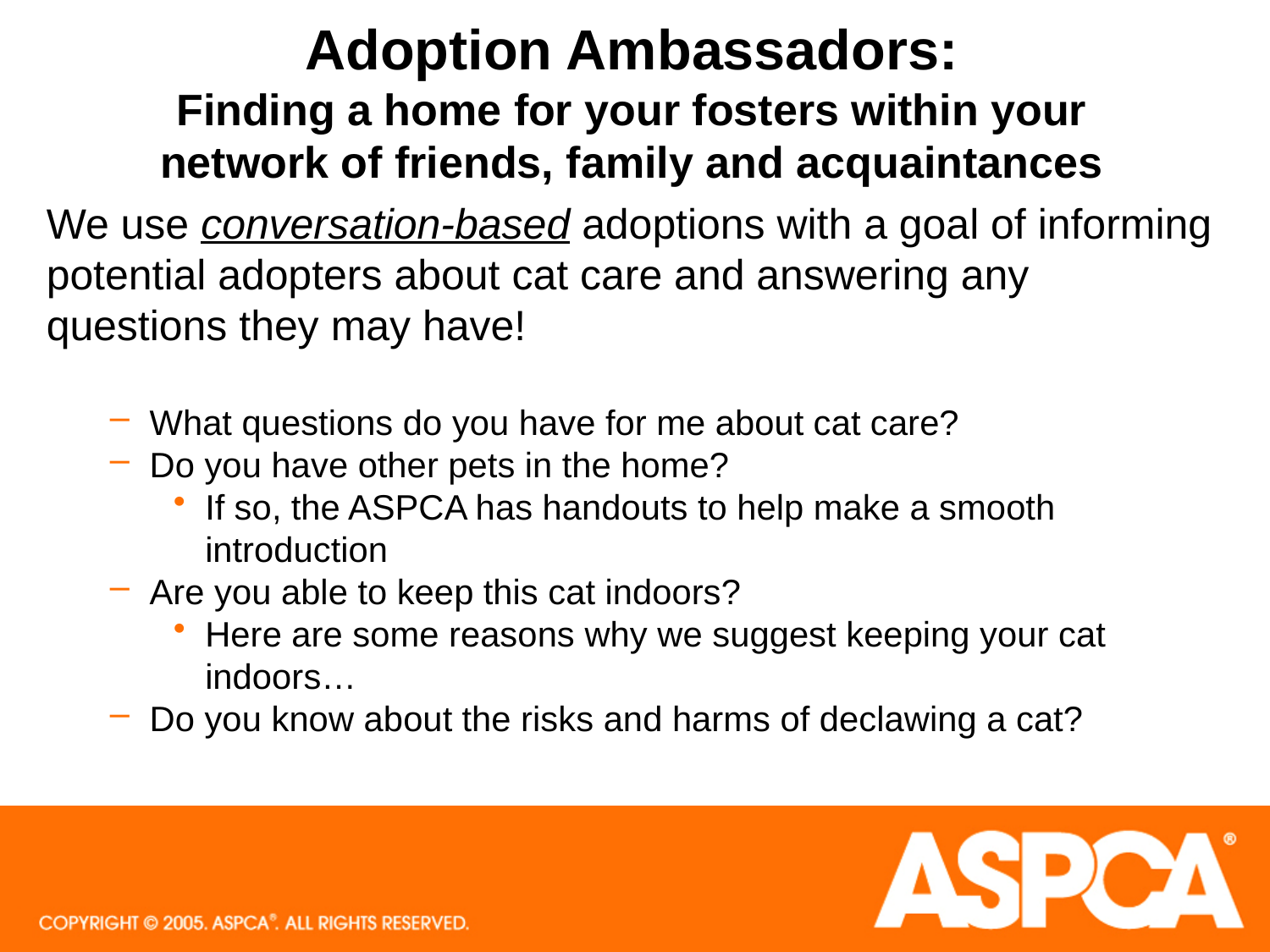

# Adoption Ambassadors: Finding a home for your fosters within your network of friends, family and acquaintances
We use conversation-based adoptions with a goal of informing potential adopters about cat care and answering any questions they may have!

What questions do you have for me about cat care?
Do you have other pets in the home?
If so, the ASPCA has handouts to help make a smooth introduction
Are you able to keep this cat indoors?
Here are some reasons why we suggest keeping your cat indoors…
Do you know about the risks and harms of declawing a cat?